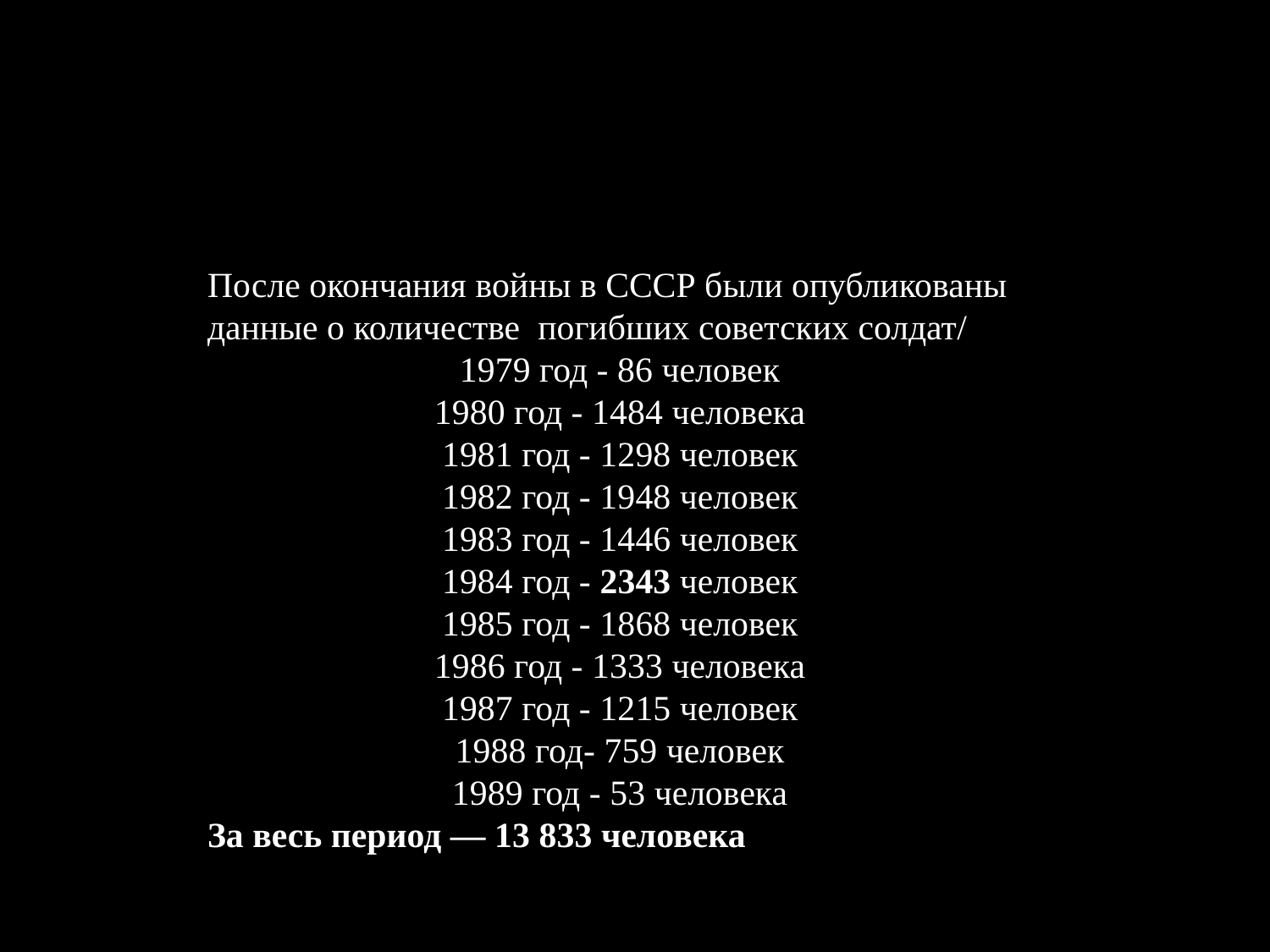

После окончания войны в СССР были опубликованы данные о количестве  погибших советских солдат/
1979 год - 86 человек
1980 год - 1484 человека
1981 год - 1298 человек
1982 год - 1948 человек
1983 год - 1446 человек
1984 год - 2343 человек
1985 год - 1868 человек
1986 год - 1333 человека
1987 год - 1215 человек
1988 год- 759 человек
1989 год - 53 человека
За весь период — 13 833 человека